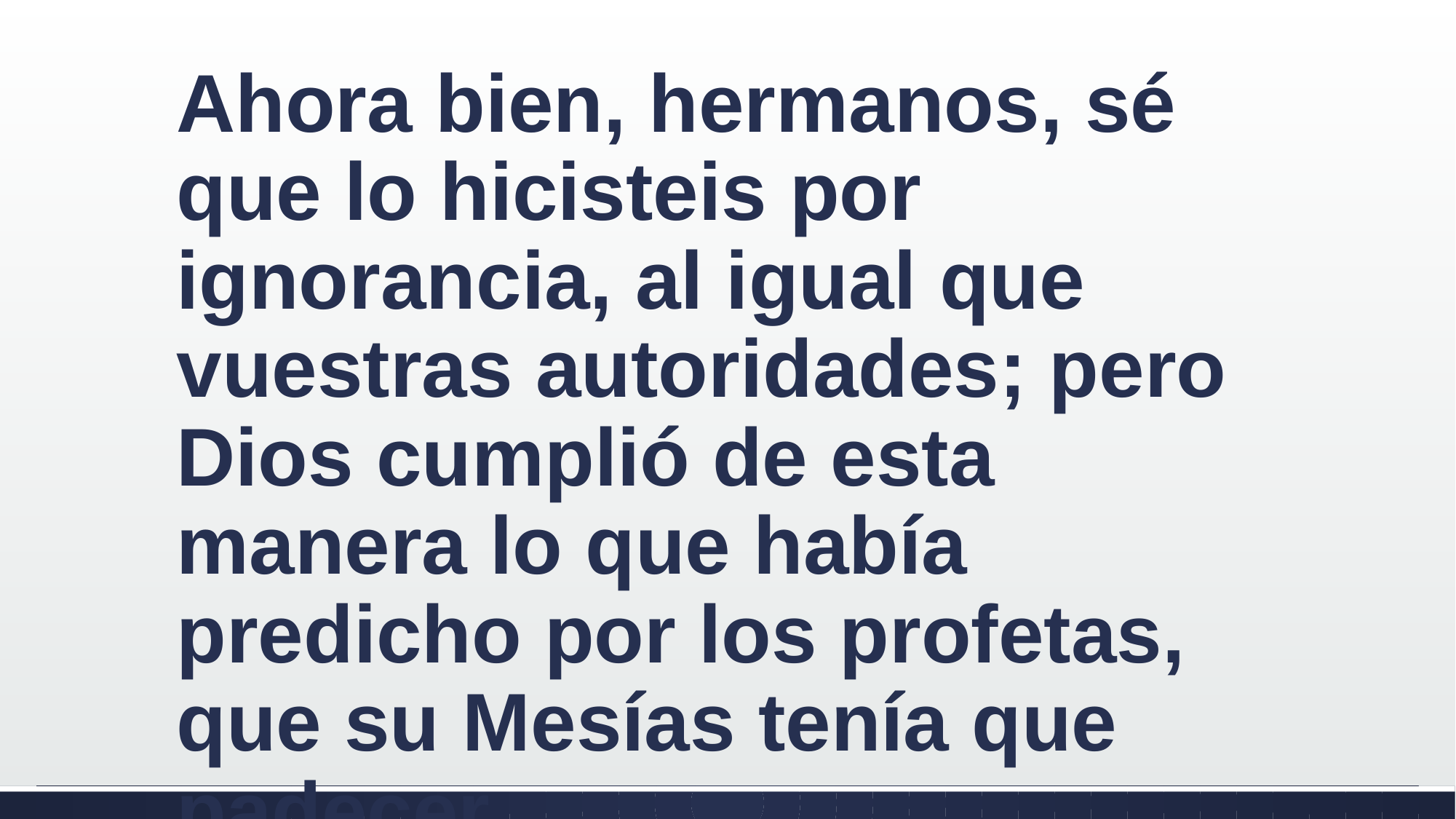

#
Ahora bien, hermanos, sé que lo hicisteis por ignorancia, al igual que vuestras autoridades; pero Dios cumplió de esta manera lo que había predicho por los profetas, que su Mesías tenía que padecer.